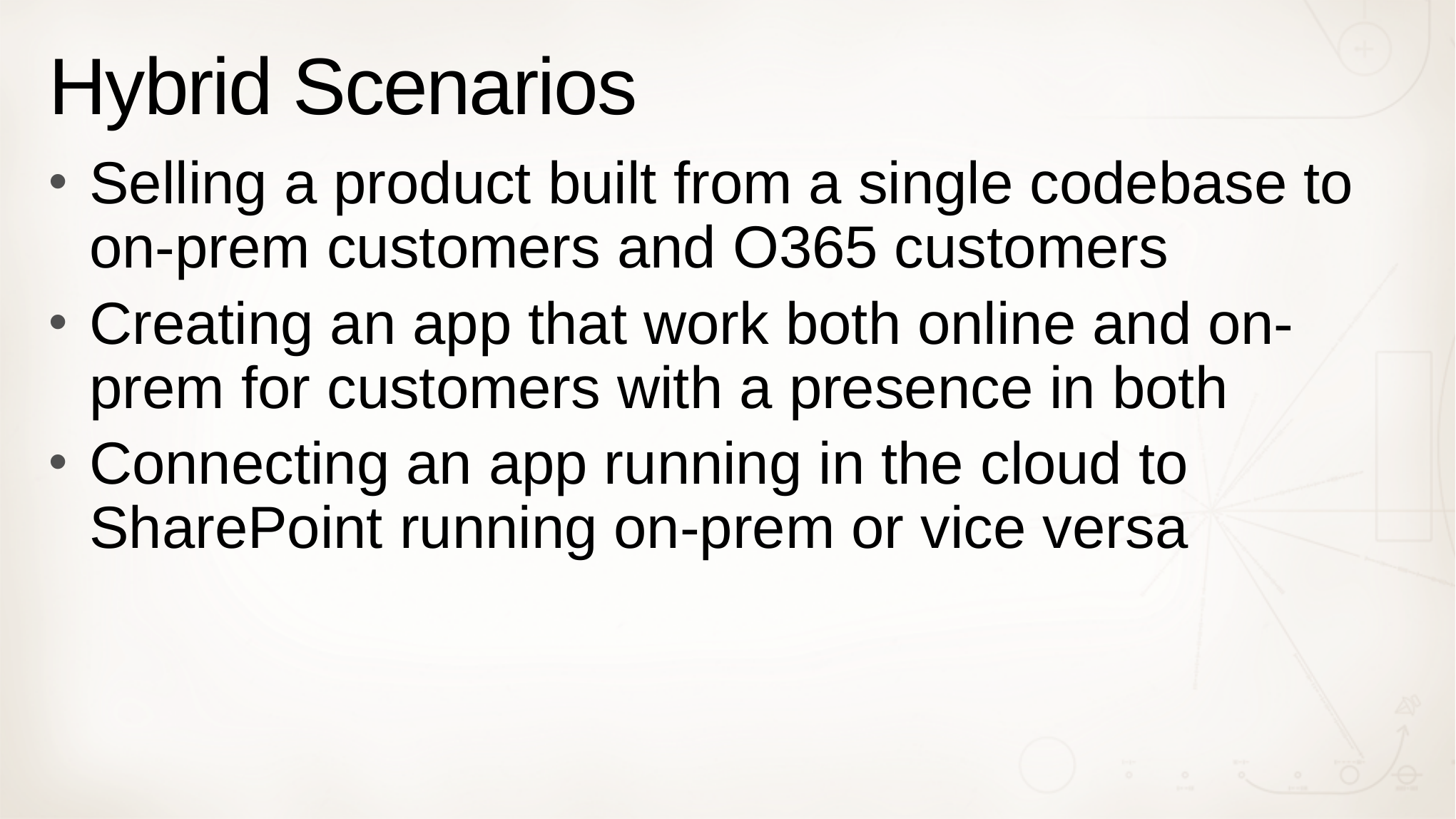

# Hybrid Scenarios
Selling a product built from a single codebase to on-prem customers and O365 customers
Creating an app that work both online and on-prem for customers with a presence in both
Connecting an app running in the cloud to SharePoint running on-prem or vice versa